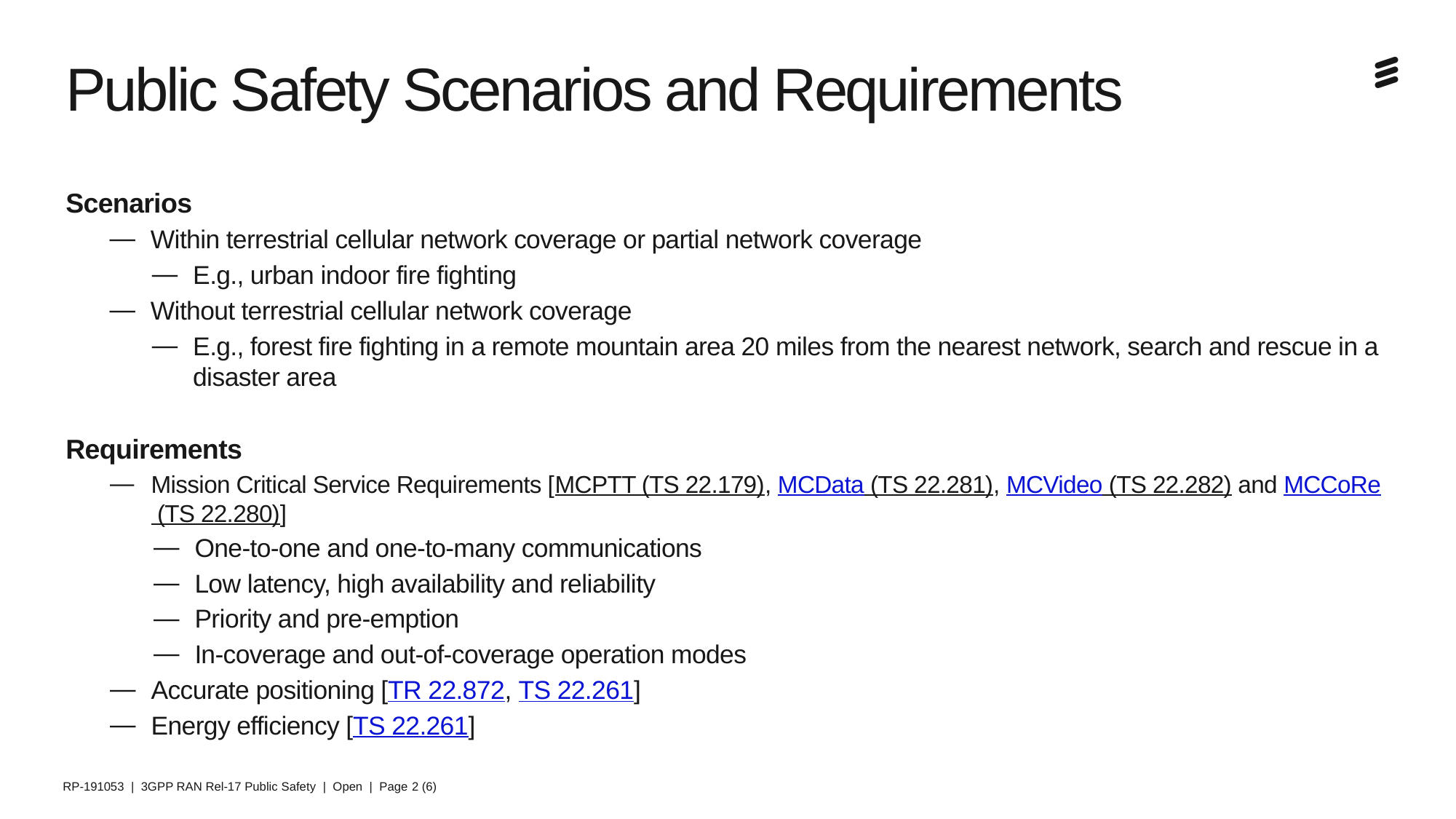

# Public Safety Scenarios and Requirements
Scenarios
Within terrestrial cellular network coverage or partial network coverage
E.g., urban indoor fire fighting
Without terrestrial cellular network coverage
E.g., forest fire fighting in a remote mountain area 20 miles from the nearest network, search and rescue in a disaster area

Requirements
Mission Critical Service Requirements [MCPTT (TS 22.179), MCData (TS 22.281), MCVideo (TS 22.282) and MCCoRe (TS 22.280)]
One-to-one and one-to-many communications
Low latency, high availability and reliability
Priority and pre-emption
In-coverage and out-of-coverage operation modes
Accurate positioning [TR 22.872, TS 22.261]
Energy efficiency [TS 22.261]